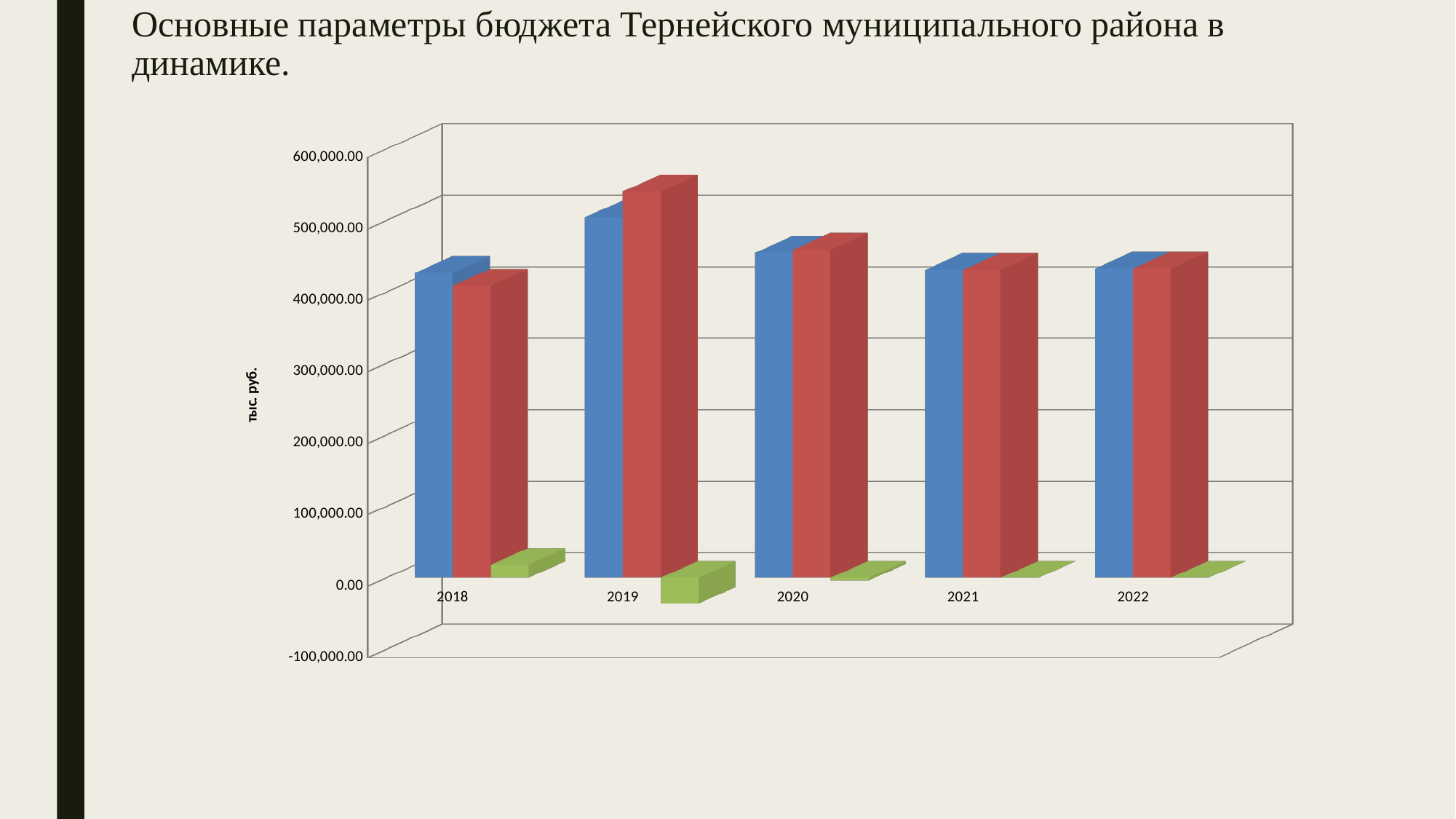

# Основные параметры бюджета Тернейского муниципального района в динамике.

[unsupported chart]